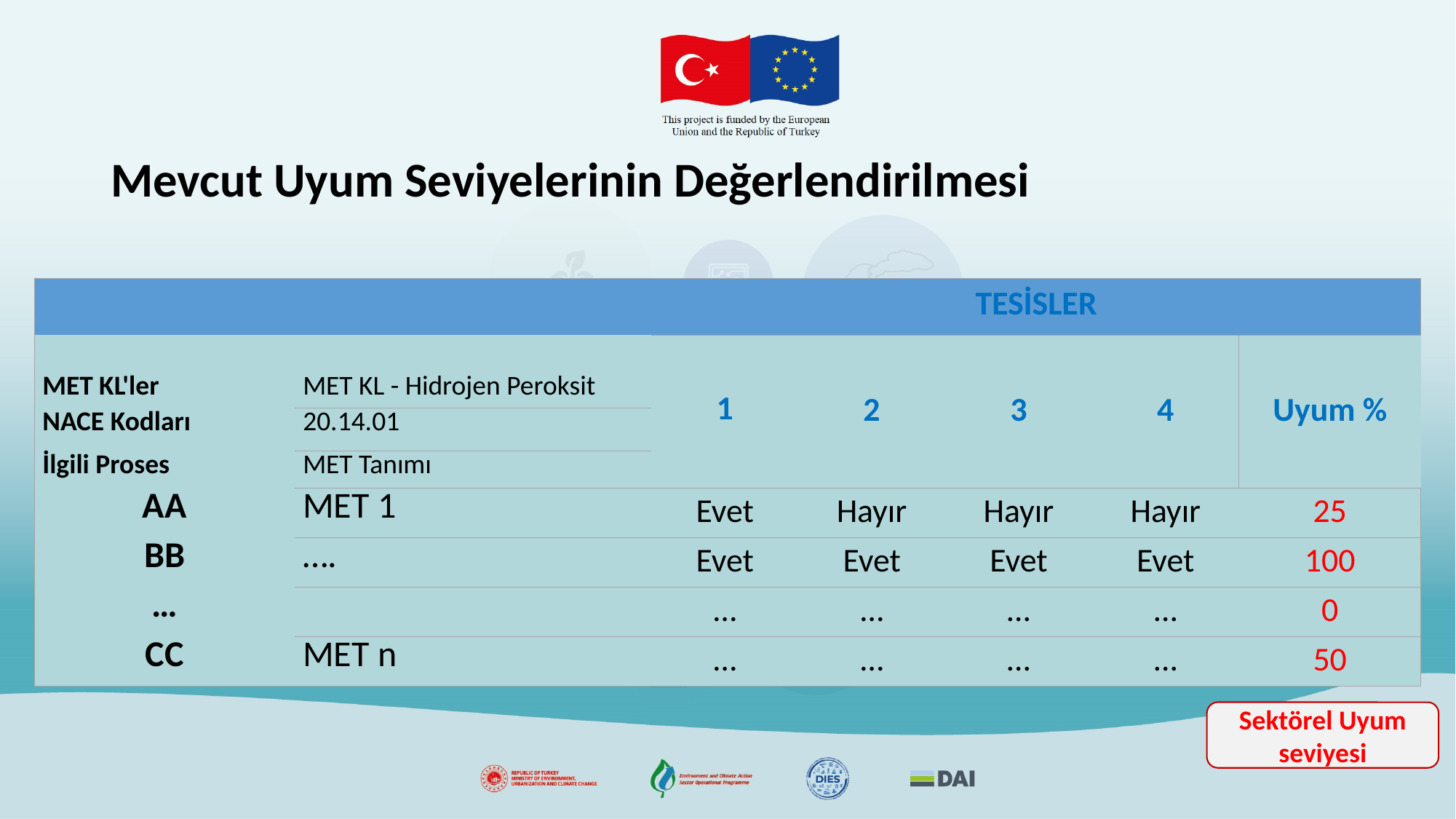

# Mevcut Uyum Seviyelerinin Değerlendirilmesi
|  |  | TESİSLER |  |  |  |  |
| --- | --- | --- | --- | --- | --- | --- |
|  |  | 1 | 2 | 3 | 4 | Uyum % |
| MET KL'ler | MET KL - Hidrojen Peroksit |  |  |  |  |  |
| NACE Kodları | 20.14.01 |  |  |  |  |  |
| İlgili Proses | MET Tanımı |  |  |  |  |  |
| AA | MET 1 | Evet | Hayır | Hayır | Hayır | 25 |
| BB | …. | Evet | Evet | Evet | Evet | 100 |
| … |  | … | … | … | … | 0 |
| CC | MET n | … | … | … | … | 50 |
Sektörel Uyum seviyesi